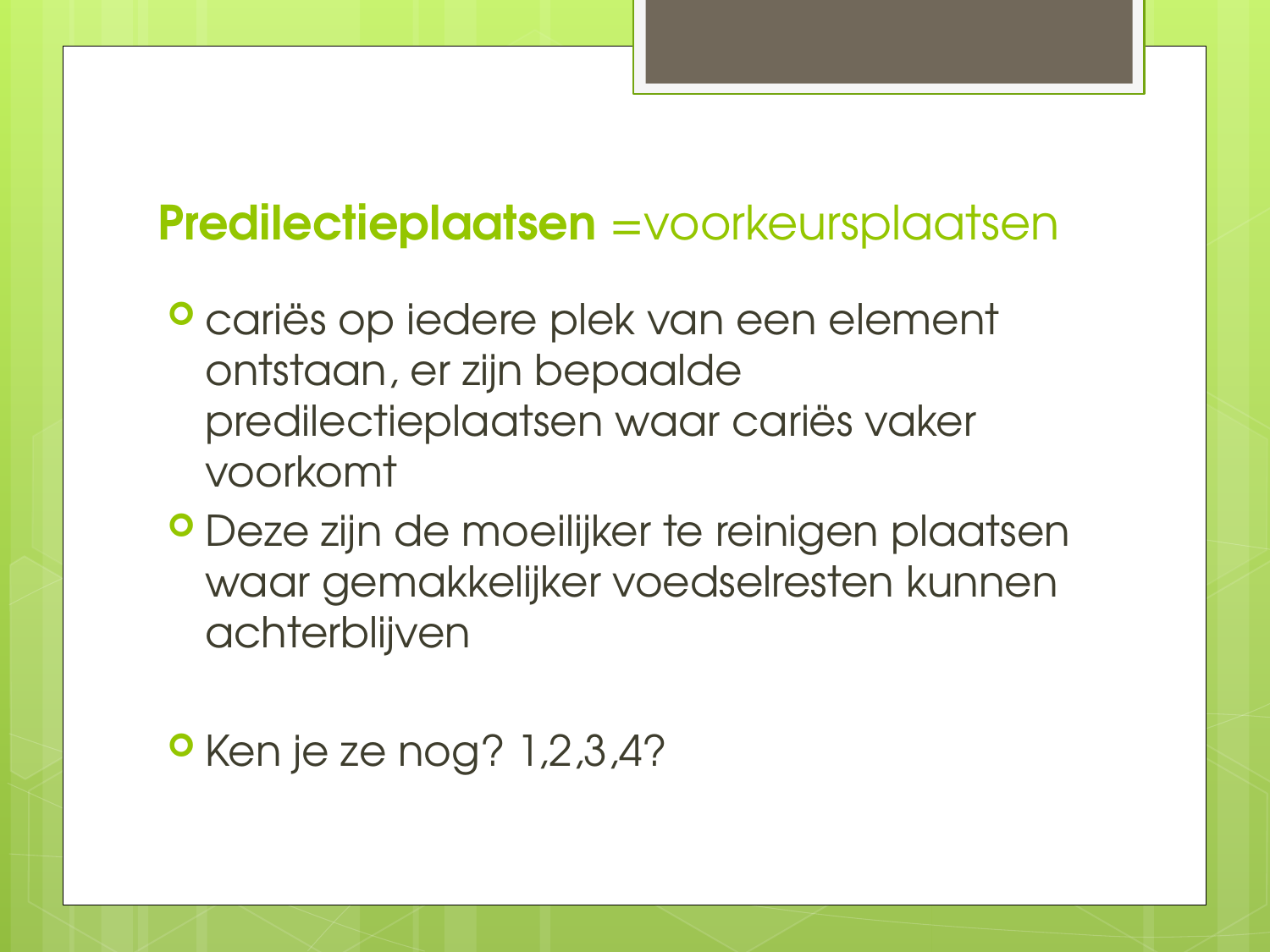

# Predilectieplaatsen =voorkeursplaatsen
cariës op iedere plek van een element ontstaan, er zijn bepaalde predilectieplaatsen waar cariës vaker voorkomt
Deze zijn de moeilijker te reinigen plaatsen waar gemakkelijker voedselresten kunnen achterblijven

Ken je ze nog? 1,2,3,4?